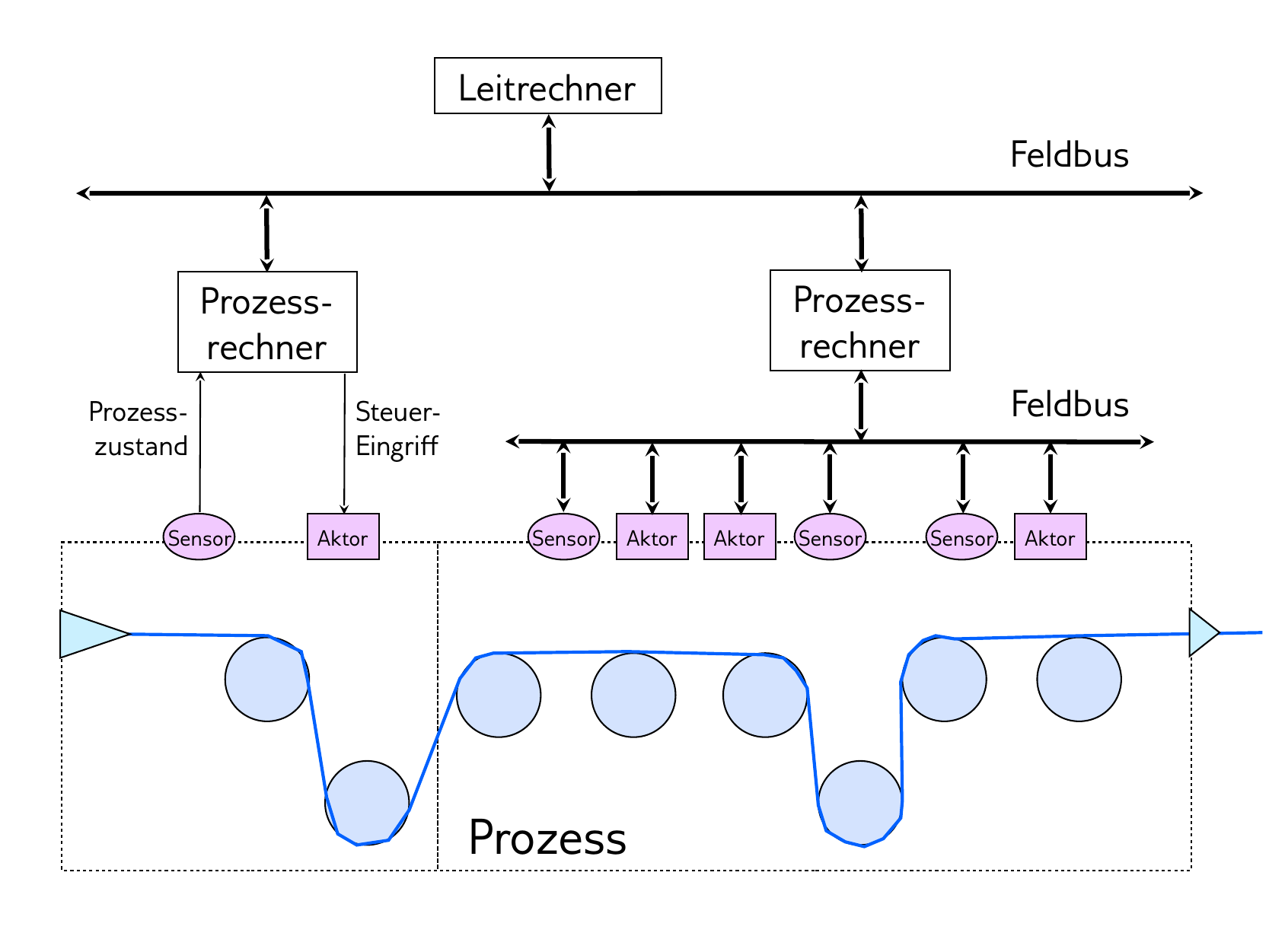

Leitrechner

Feldbus

Prozess- rechner
Prozess- rechner

Feldbus
Prozess-zustand
Steuer-Eingriff

Aktor

Sensor

Aktor

Aktor

Sensor

Sensor

Aktor
Sensor

Prozess